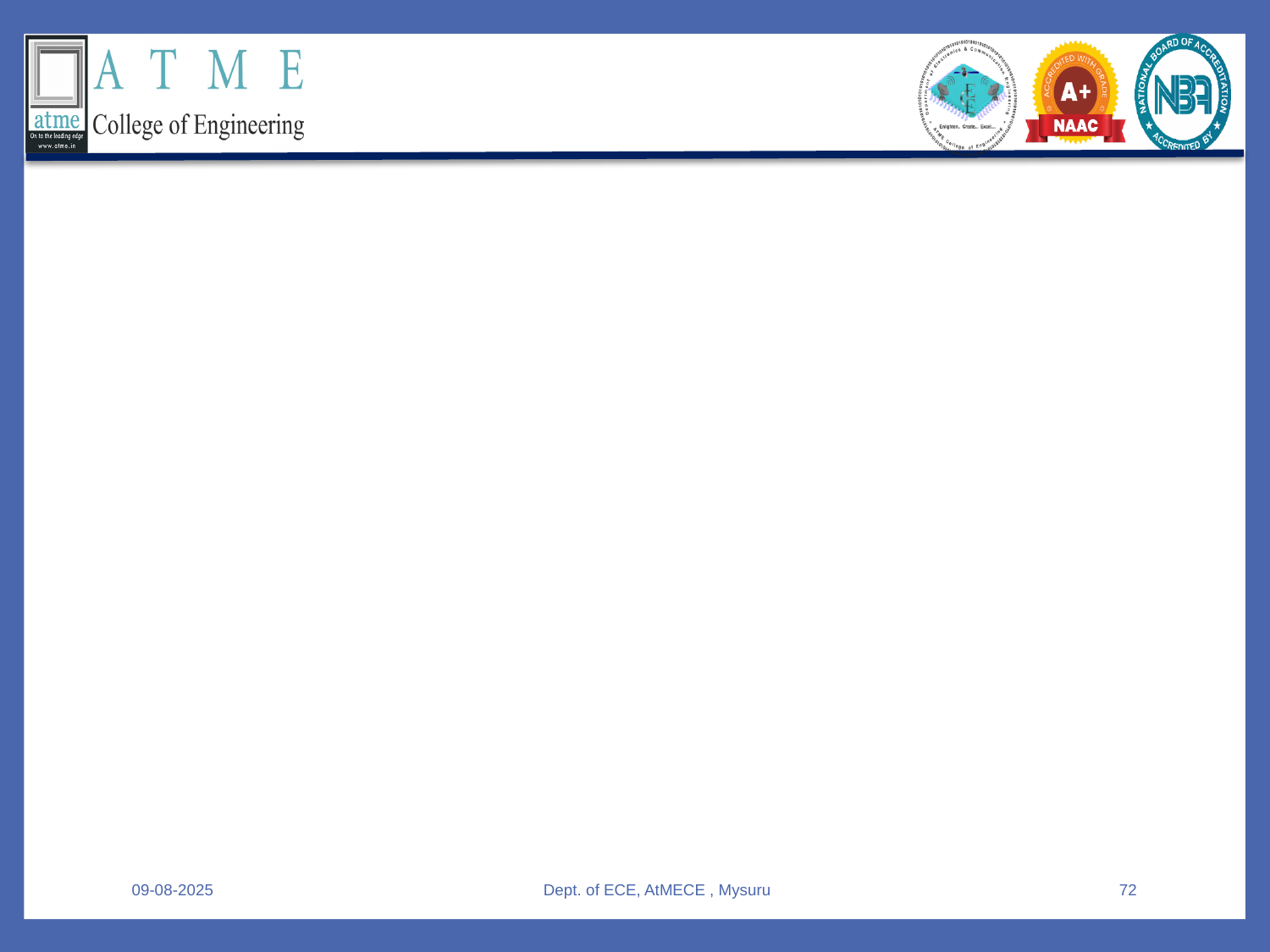

09-08-2025
Dept. of ECE, AtMECE , Mysuru
72